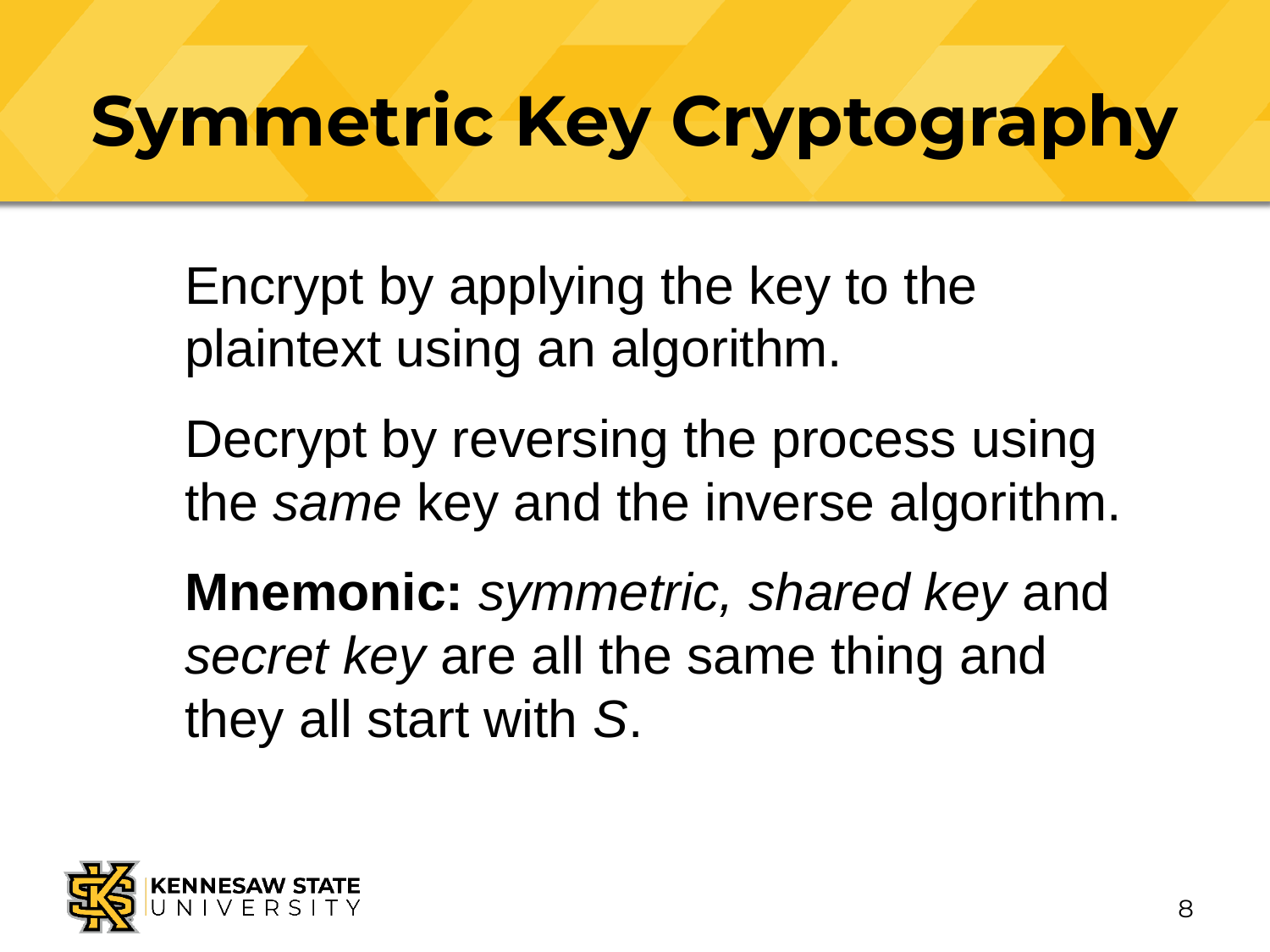

# Symmetric Key Cryptography
Encrypt by applying the key to the plaintext using an algorithm.
Decrypt by reversing the process using the same key and the inverse algorithm.
Mnemonic: symmetric, shared key and secret key are all the same thing and they all start with S.
8